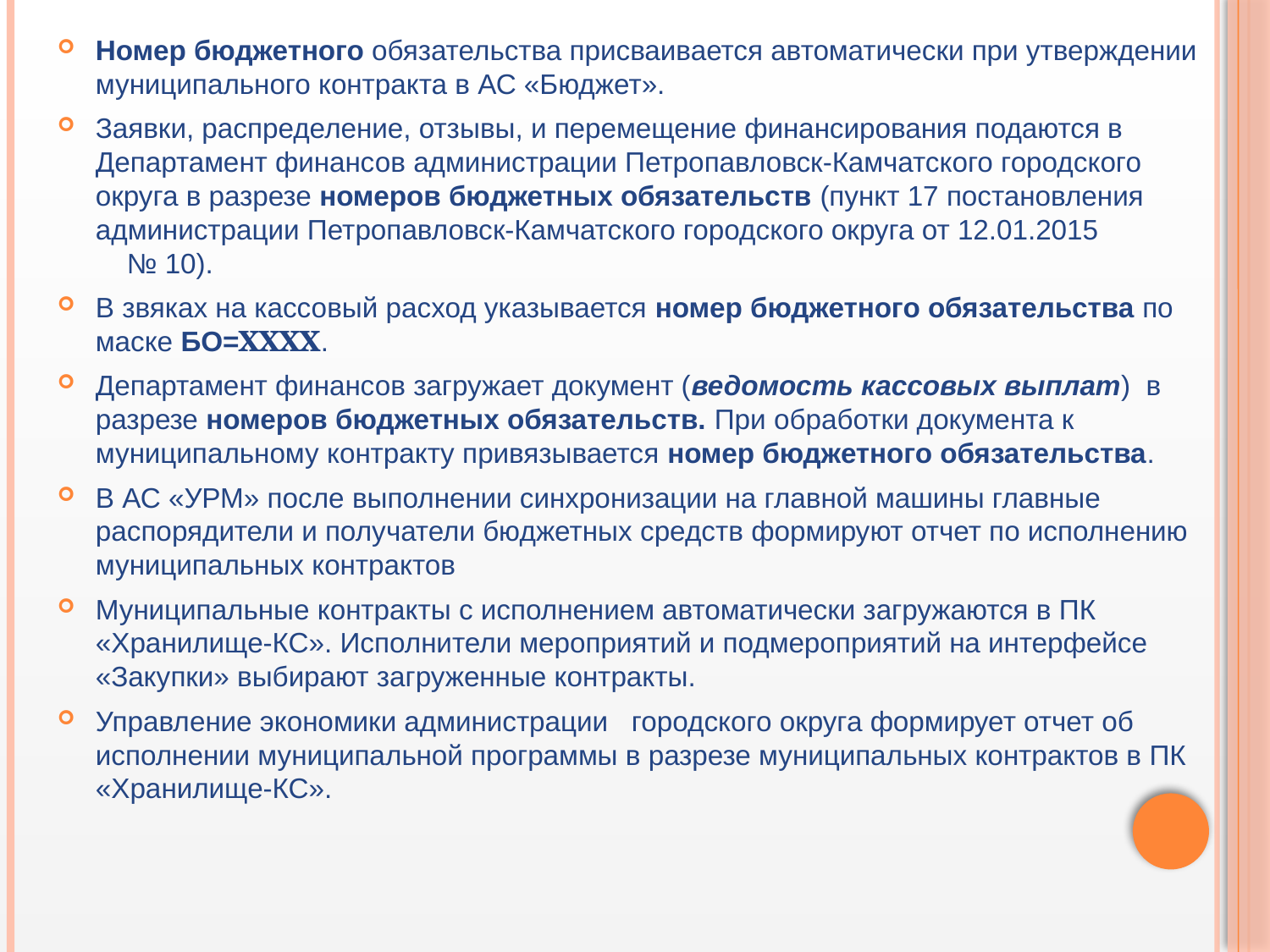

Номер бюджетного обязательства присваивается автоматически при утверждении муниципального контракта в АС «Бюджет».
Заявки, распределение, отзывы, и перемещение финансирования подаются в Департамент финансов администрации Петропавловск-Камчатского городского округа в разрезе номеров бюджетных обязательств (пункт 17 постановления администрации Петропавловск-Камчатского городского округа от 12.01.2015                   № 10).
В звяках на кассовый расход указывается номер бюджетного обязательства по маске БО=XXXX.
Департамент финансов загружает документ (ведомость кассовых выплат)  в разрезе номеров бюджетных обязательств. При обработки документа к муниципальному контракту привязывается номер бюджетного обязательства.
В АС «УРМ» после выполнении синхронизации на главной машины главные распорядители и получатели бюджетных средств формируют отчет по исполнению муниципальных контрактов
Муниципальные контракты с исполнением автоматически загружаются в ПК «Хранилище-КС». Исполнители мероприятий и подмероприятий на интерфейсе «Закупки» выбирают загруженные контракты.
Управление экономики администрации   городского округа формирует отчет об исполнении муниципальной программы в разрезе муниципальных контрактов в ПК «Хранилище-КС».